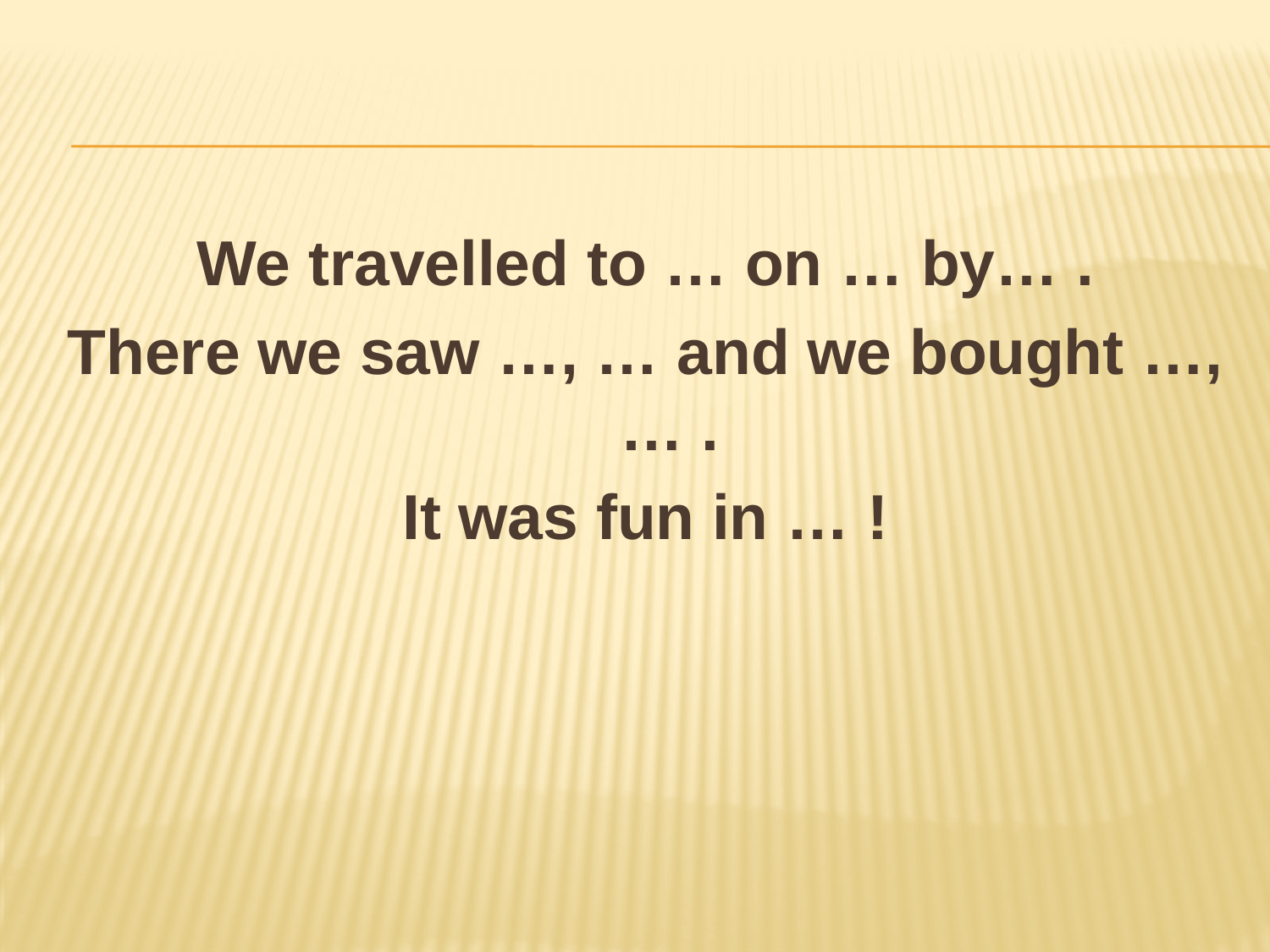

#
We travelled to … on … by… .
There we saw …, … and we bought …, … .
It was fun in … !